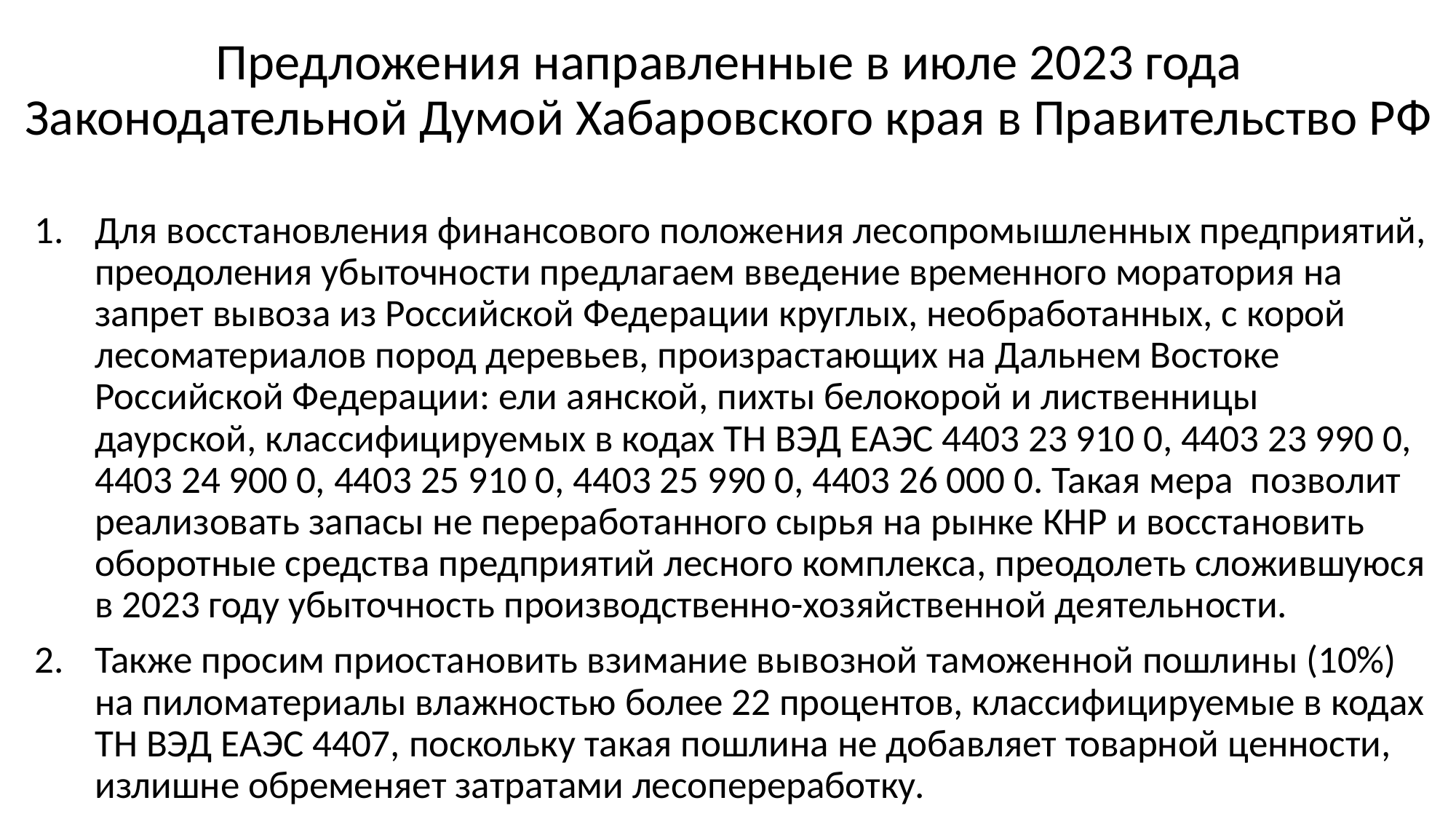

# Предложения направленные в июле 2023 года Законодательной Думой Хабаровского края в Правительство РФ
Для восстановления финансового положения лесопромышленных предприятий, преодоления убыточности предлагаем введение временного моратория на запрет вывоза из Российской Федерации круглых, необработанных, с корой лесоматериалов пород деревьев, произрастающих на Дальнем Востоке Российской Федерации: ели аянской, пихты белокорой и лиственницы даурской, классифицируемых в кодах ТН ВЭД ЕАЭС 4403 23 910 0, 4403 23 990 0, 4403 24 900 0, 4403 25 910 0, 4403 25 990 0, 4403 26 000 0. Такая мера  позволит реализовать запасы не переработанного сырья на рынке КНР и восстановить оборотные средства предприятий лесного комплекса, преодолеть сложившуюся в 2023 году убыточность производственно-хозяйственной деятельности.
Также просим приостановить взимание вывозной таможенной пошлины (10%) на пиломатериалы влажностью более 22 процентов, классифицируемые в кодах ТН ВЭД ЕАЭС 4407, поскольку такая пошлина не добавляет товарной ценности, излишне обременяет затратами лесопереработку.